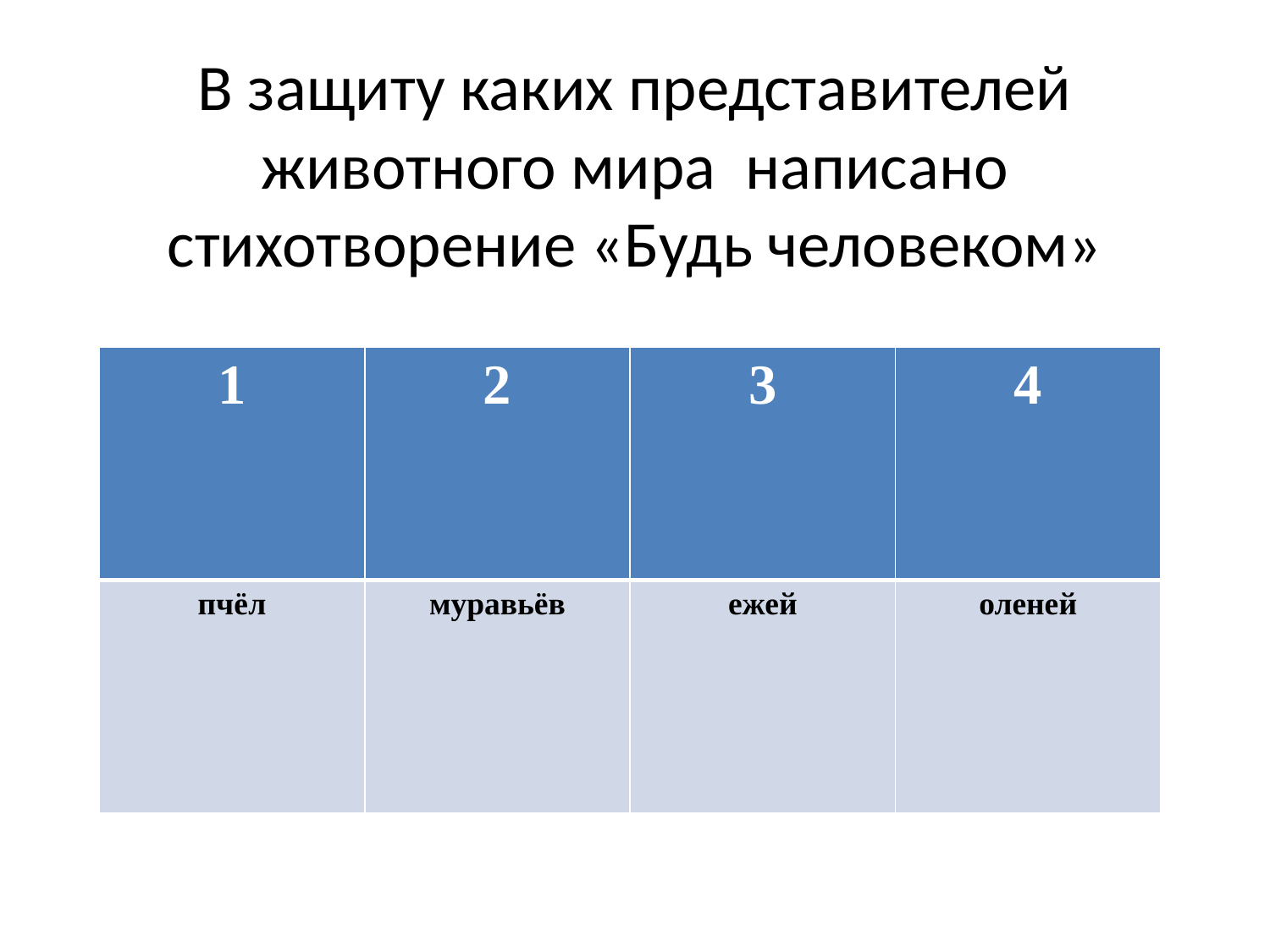

# В защиту каких представителей животного мира  написано стихотворение «Будь человеком»
| 1 | 2 | 3 | 4 |
| --- | --- | --- | --- |
| пчёл | муравьёв | ежей | оленей |